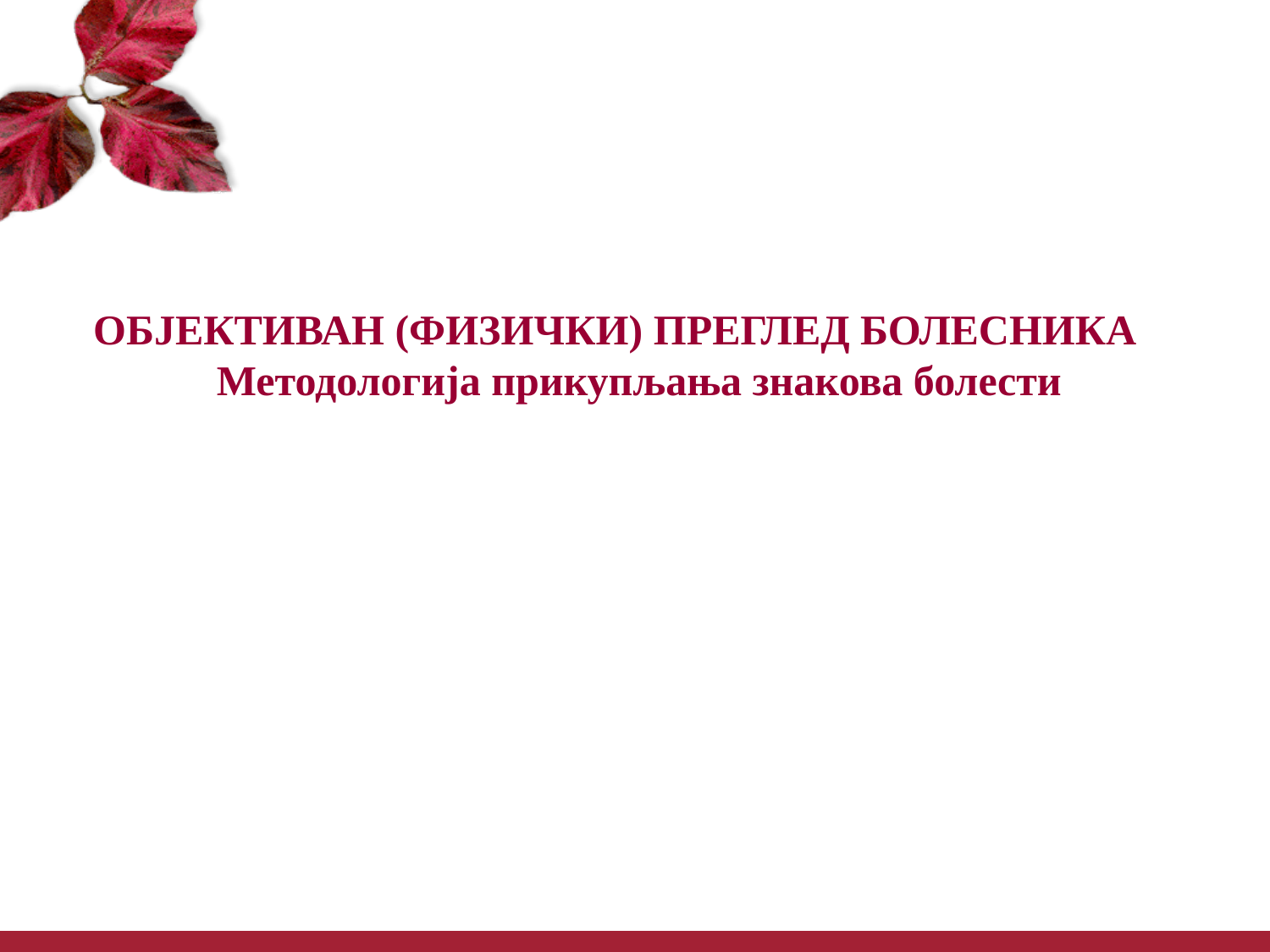

ОБЈЕКТИВАН (ФИЗИЧКИ) ПРЕГЛЕД БОЛЕСНИКА
Методологија прикупљања знакова болести